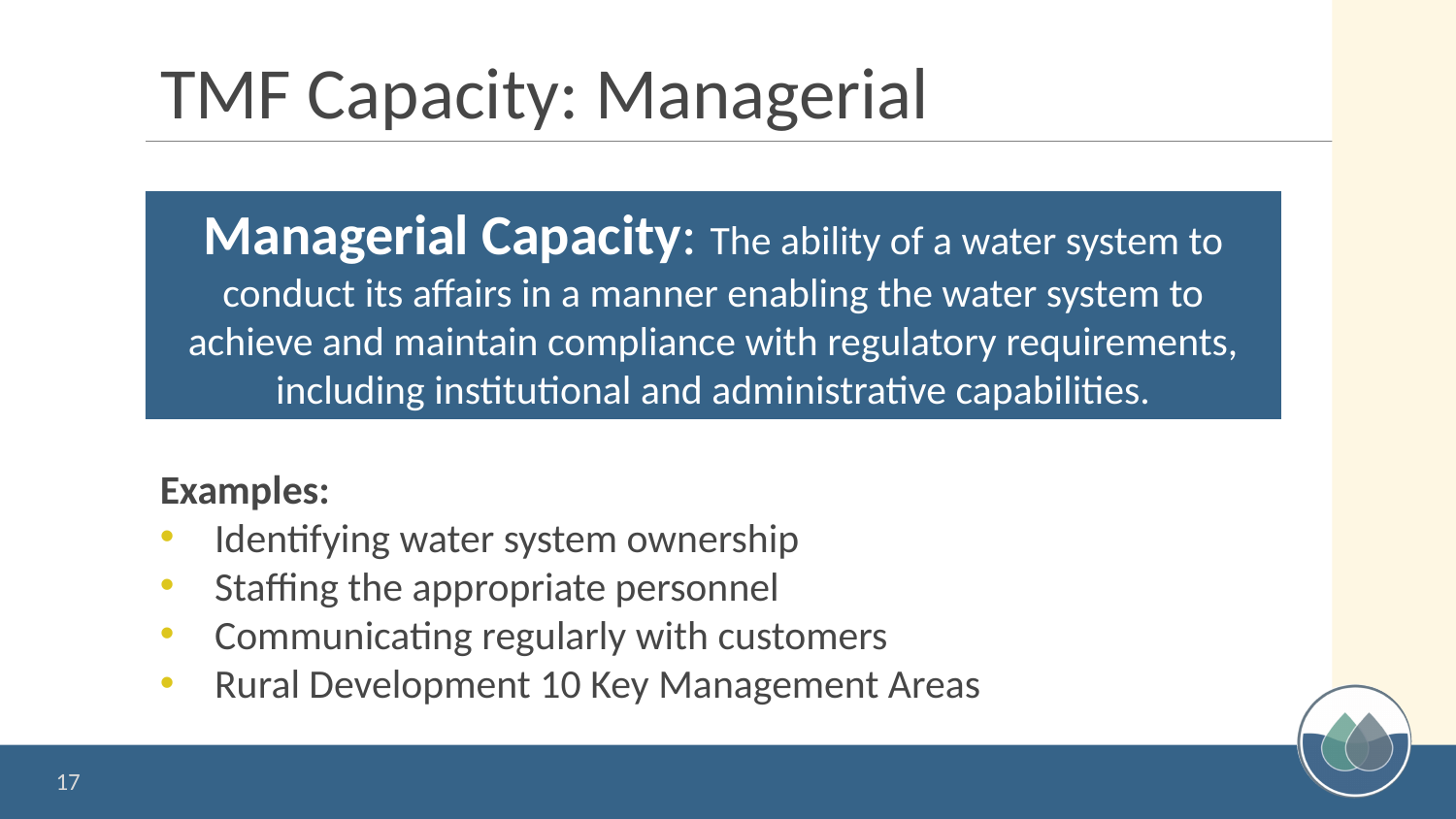

# TMF Capacity: Managerial
Managerial Capacity: The ability of a water system to conduct its affairs in a manner enabling the water system to achieve and maintain compliance with regulatory requirements, including institutional and administrative capabilities.
Examples:
Identifying water system ownership
Staffing the appropriate personnel
Communicating regularly with customers
Rural Development 10 Key Management Areas
17